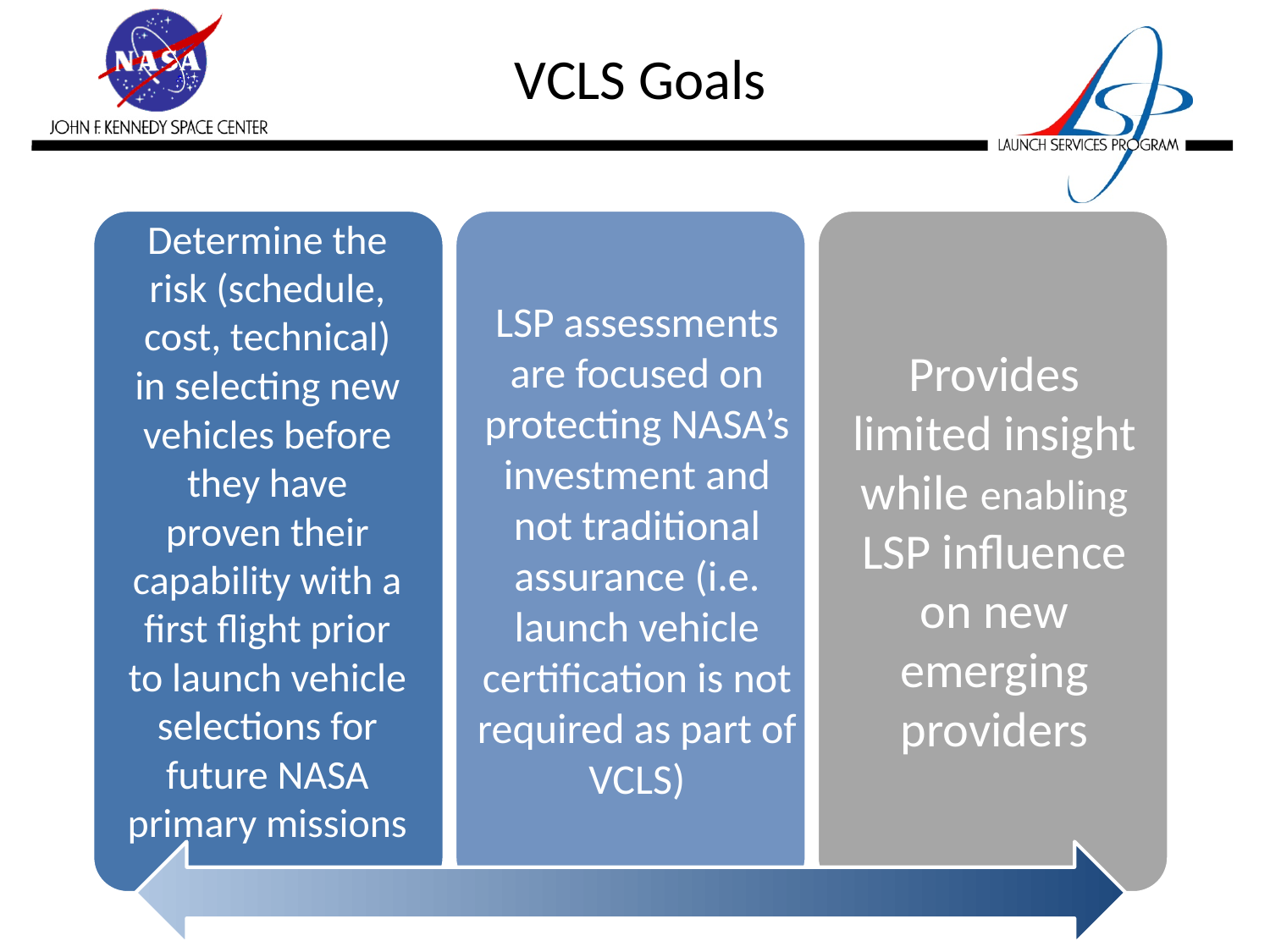

# VCLS Goals
Determine the risk (schedule, cost, technical) in selecting new vehicles before they have proven their capability with a first flight prior to launch vehicle selections for future NASA primary missions

LSP assessments are focused on protecting NASA’s investment and not traditional assurance (i.e. launch vehicle certification is not required as part of VCLS)
Provides limited insight while enabling LSP influence on new emerging providers